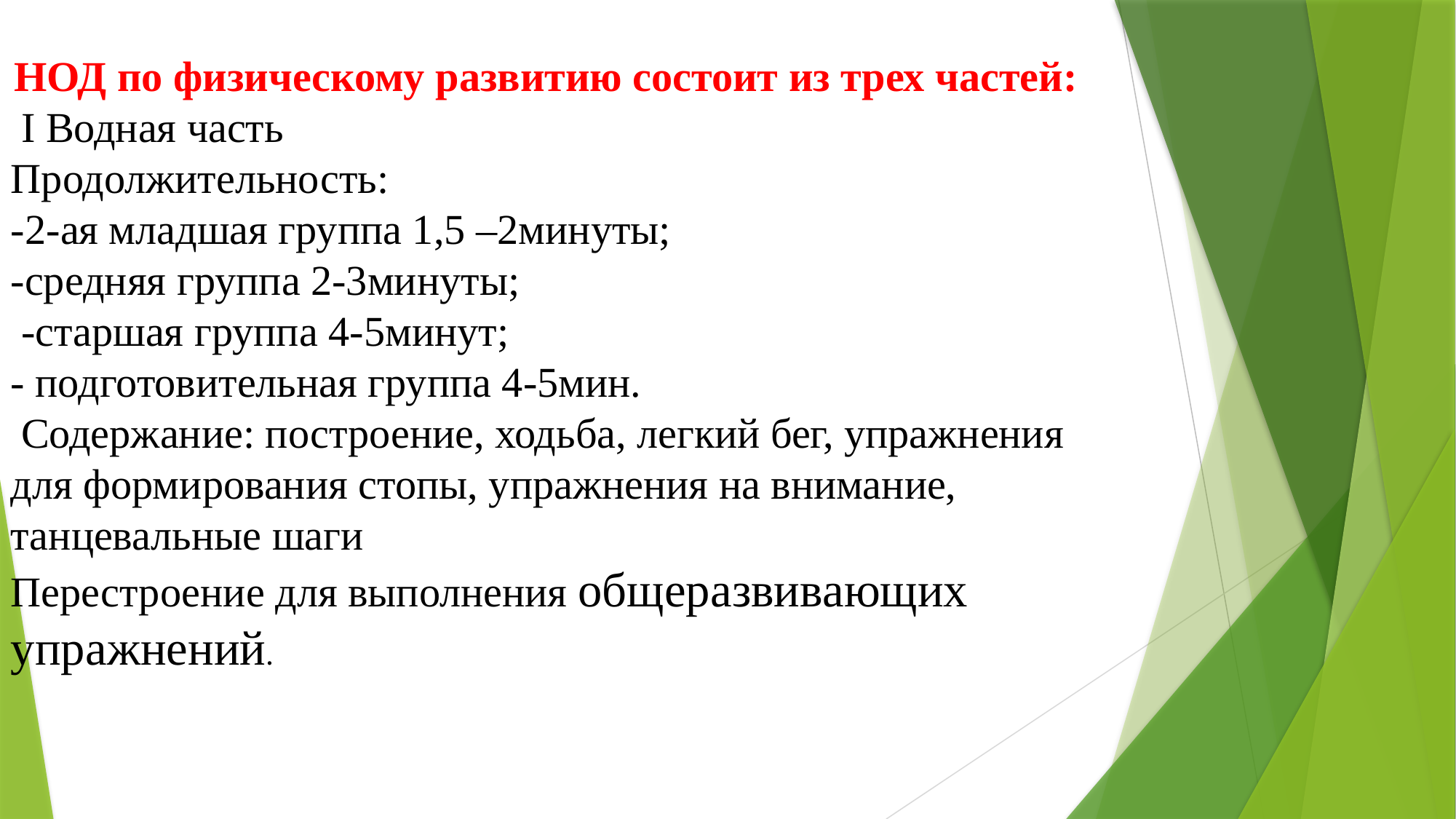

НОД по физическому развитию состоит из трех частей:
 I Водная часть
Продолжительность:
-2-ая младшая группа 1,5 –2минуты;
-средняя группа 2-3минуты;
 -старшая группа 4-5минут;
- подготовительная группа 4-5мин.
 Содержание: построение, ходьба, легкий бег, упражнения для формирования стопы, упражнения на внимание, танцевальные шаги
Перестроение для выполнения общеразвивающих упражнений.
#